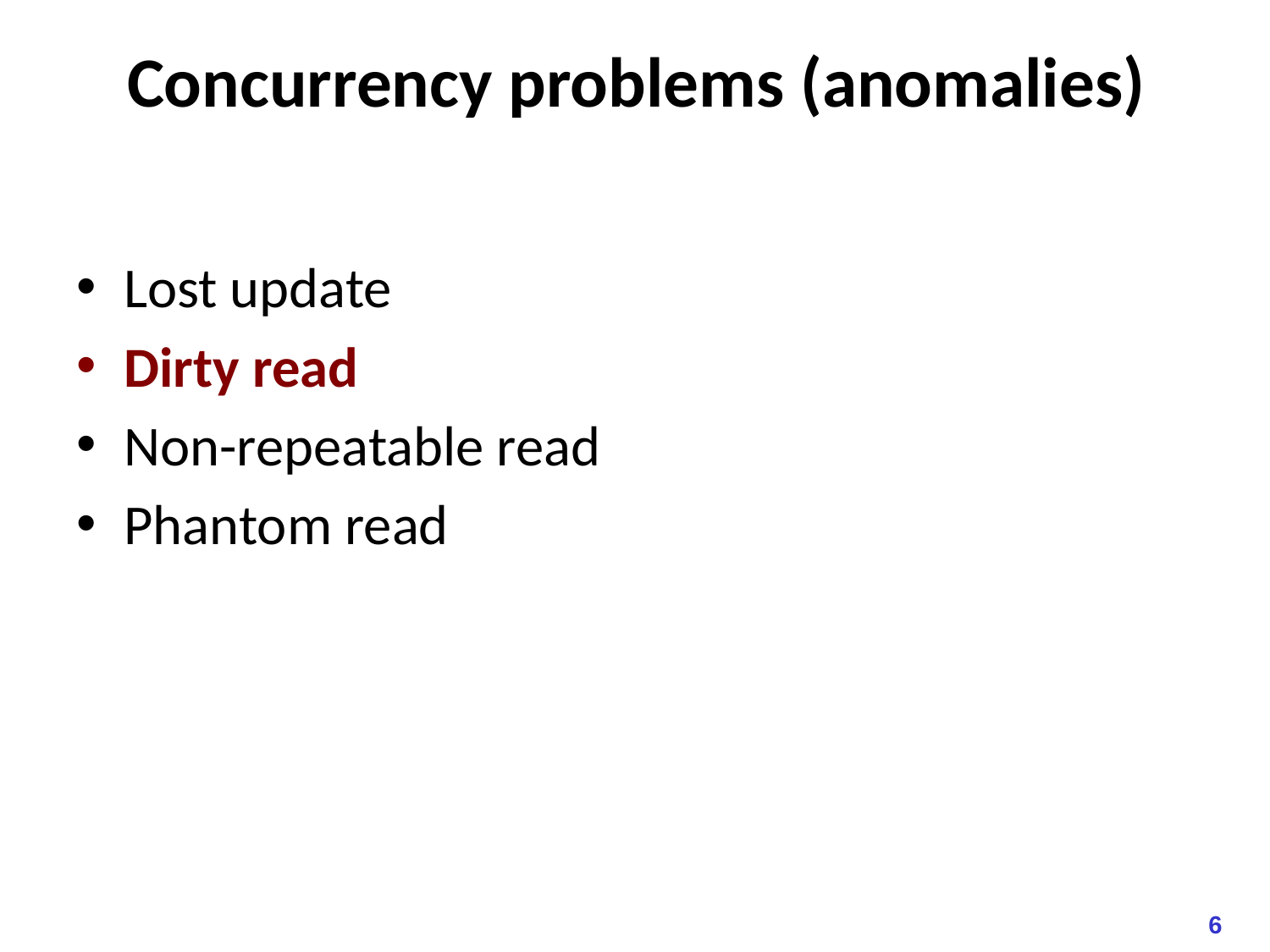

# Concurrency problems (anomalies)

Lost update
Dirty read
Non-repeatable read
Phantom read

6